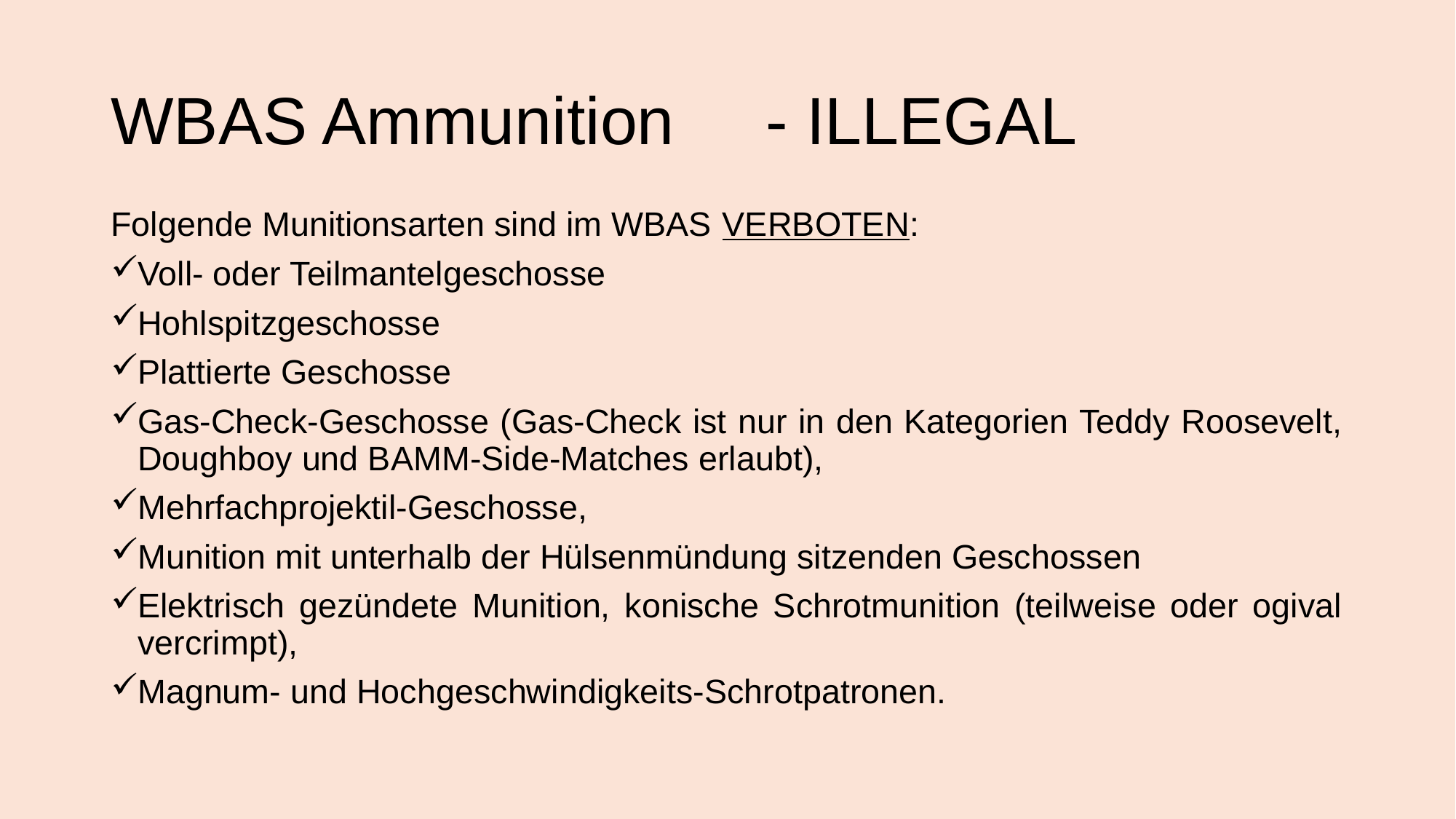

# WBAS Ammunition	- ILLEGAL
Folgende Munitionsarten sind im WBAS VERBOTEN:
Voll- oder Teilmantelgeschosse
Hohlspitzgeschosse
Plattierte Geschosse
Gas-Check-Geschosse (Gas-Check ist nur in den Kategorien Teddy Roosevelt, Doughboy und BAMM-Side-Matches erlaubt),
Mehrfachprojektil-Geschosse,
Munition mit unterhalb der Hülsenmündung sitzenden Geschossen
Elektrisch gezündete Munition, konische Schrotmunition (teilweise oder ogival vercrimpt),
Magnum- und Hochgeschwindigkeits-Schrotpatronen.